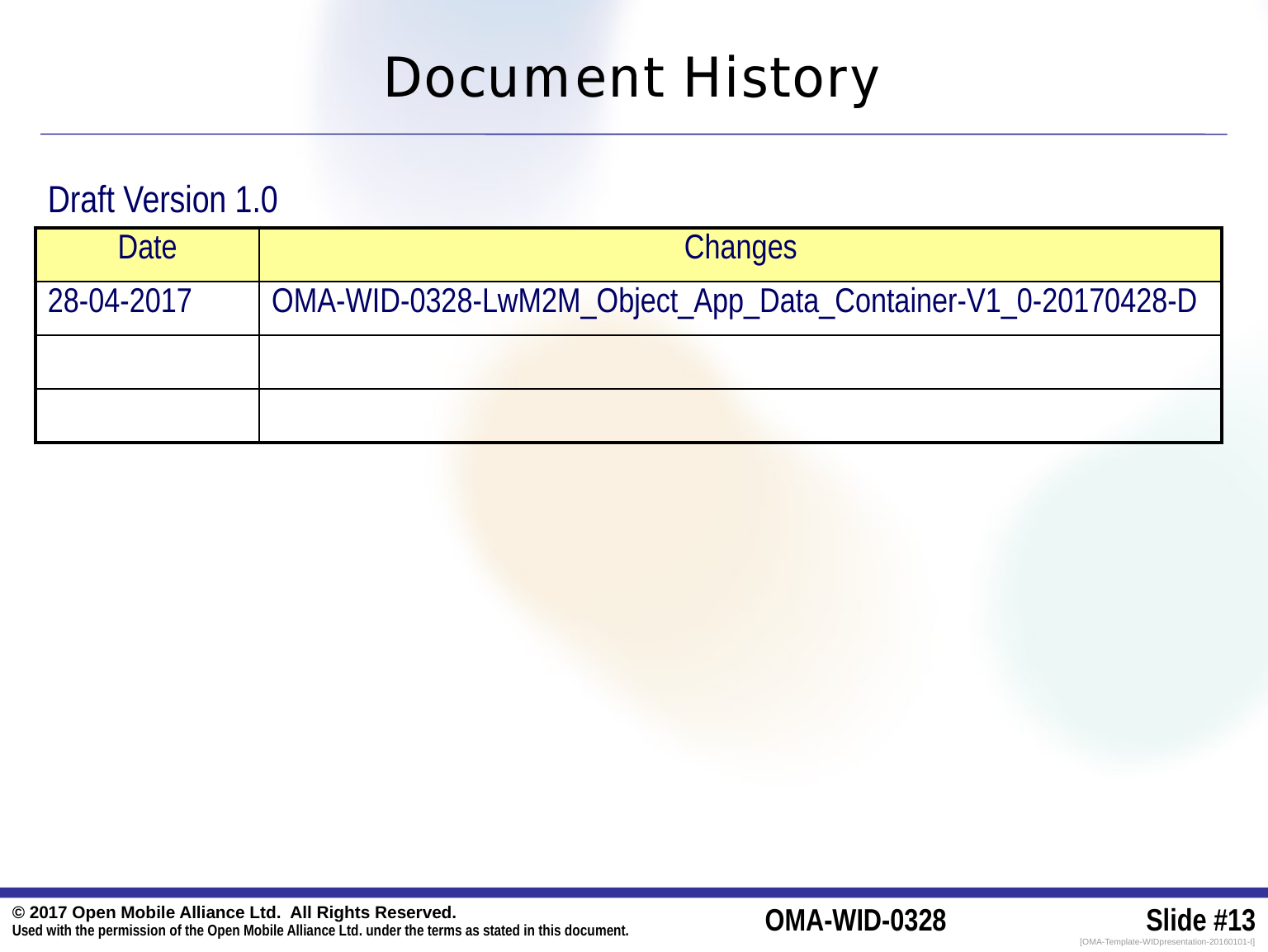

Document History
Draft Version 1.0

| Date | Changes |
| --- | --- |
| 28-04-2017 | OMA-WID-0328-LwM2M\_Object\_App\_Data\_Container-V1\_0-20170428-D |
|  |  |
|  |  |